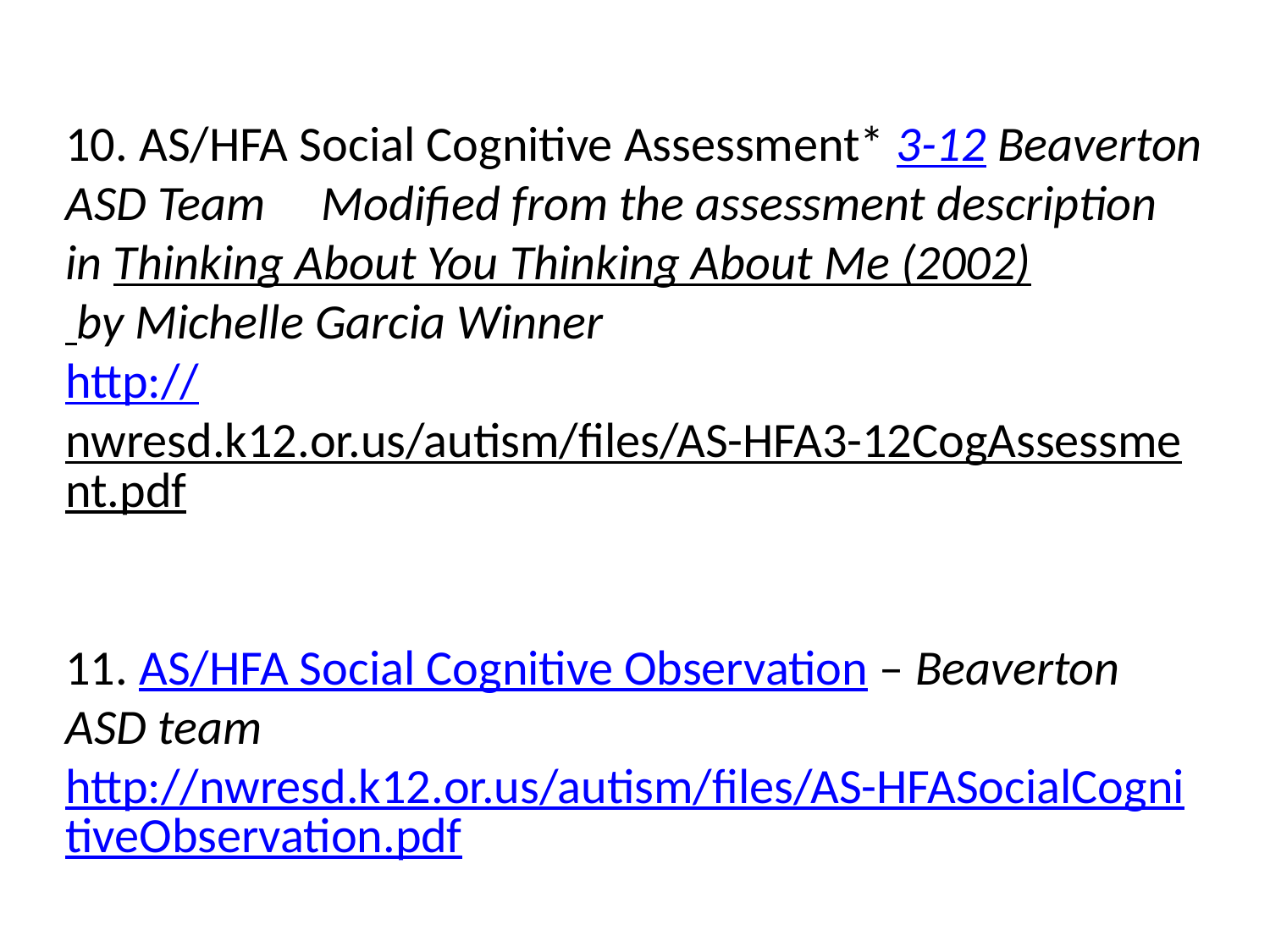

# 10. AS/HFA Social Cognitive Assessment* 3-12 Beaverton ASD Team     Modified from the assessment description in Thinking About You Thinking About Me (2002) by Michelle Garcia Winner http://nwresd.k12.or.us/autism/files/AS-HFA3-12CogAssessment.pdf 11. AS/HFA Social Cognitive Observation – Beaverton ASD team http://nwresd.k12.or.us/autism/files/AS-HFASocialCognitiveObservation.pdf